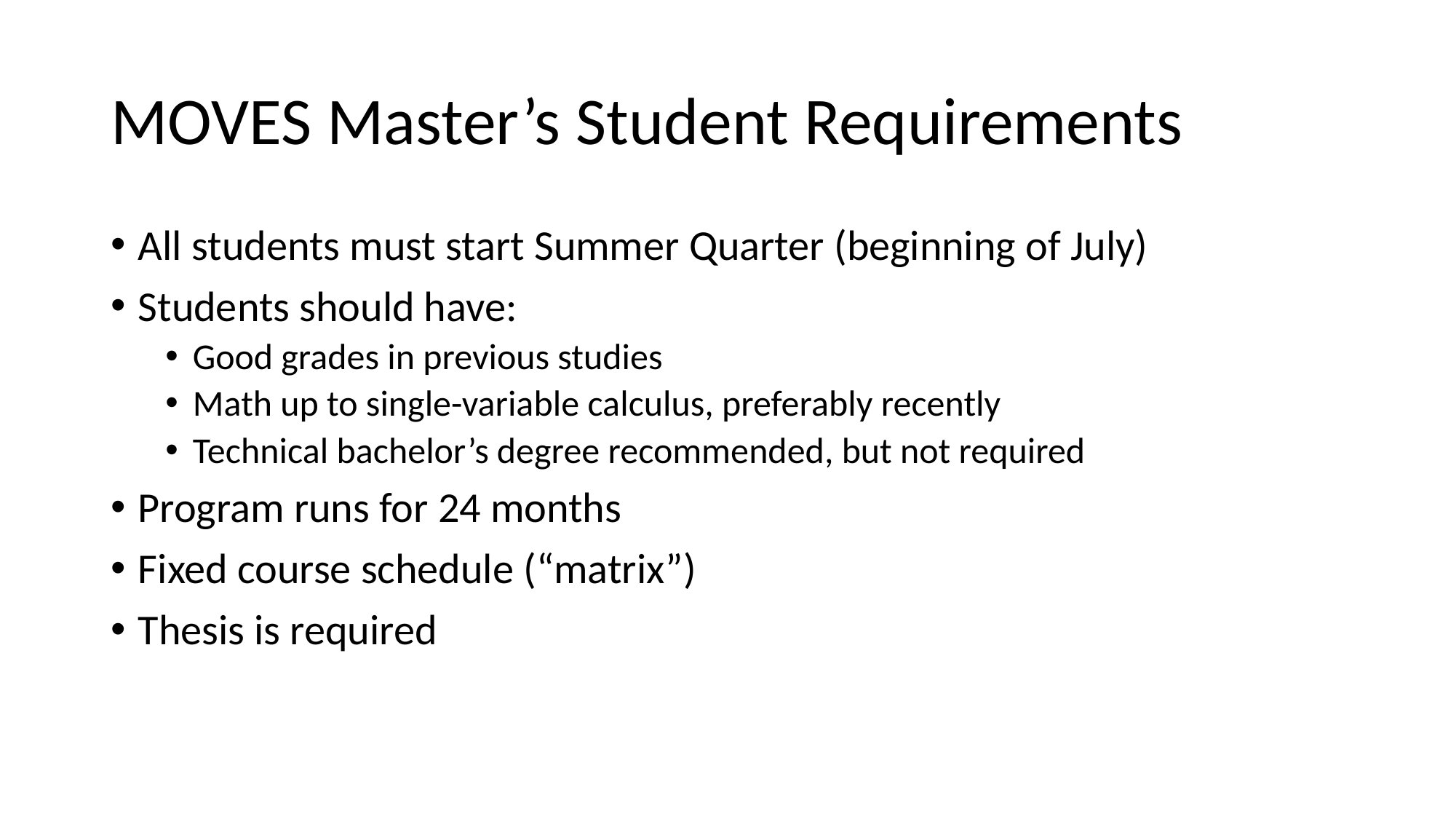

# MOVES Master’s Student Requirements
All students must start Summer Quarter (beginning of July)
Students should have:
Good grades in previous studies
Math up to single-variable calculus, preferably recently
Technical bachelor’s degree recommended, but not required
Program runs for 24 months
Fixed course schedule (“matrix”)
Thesis is required